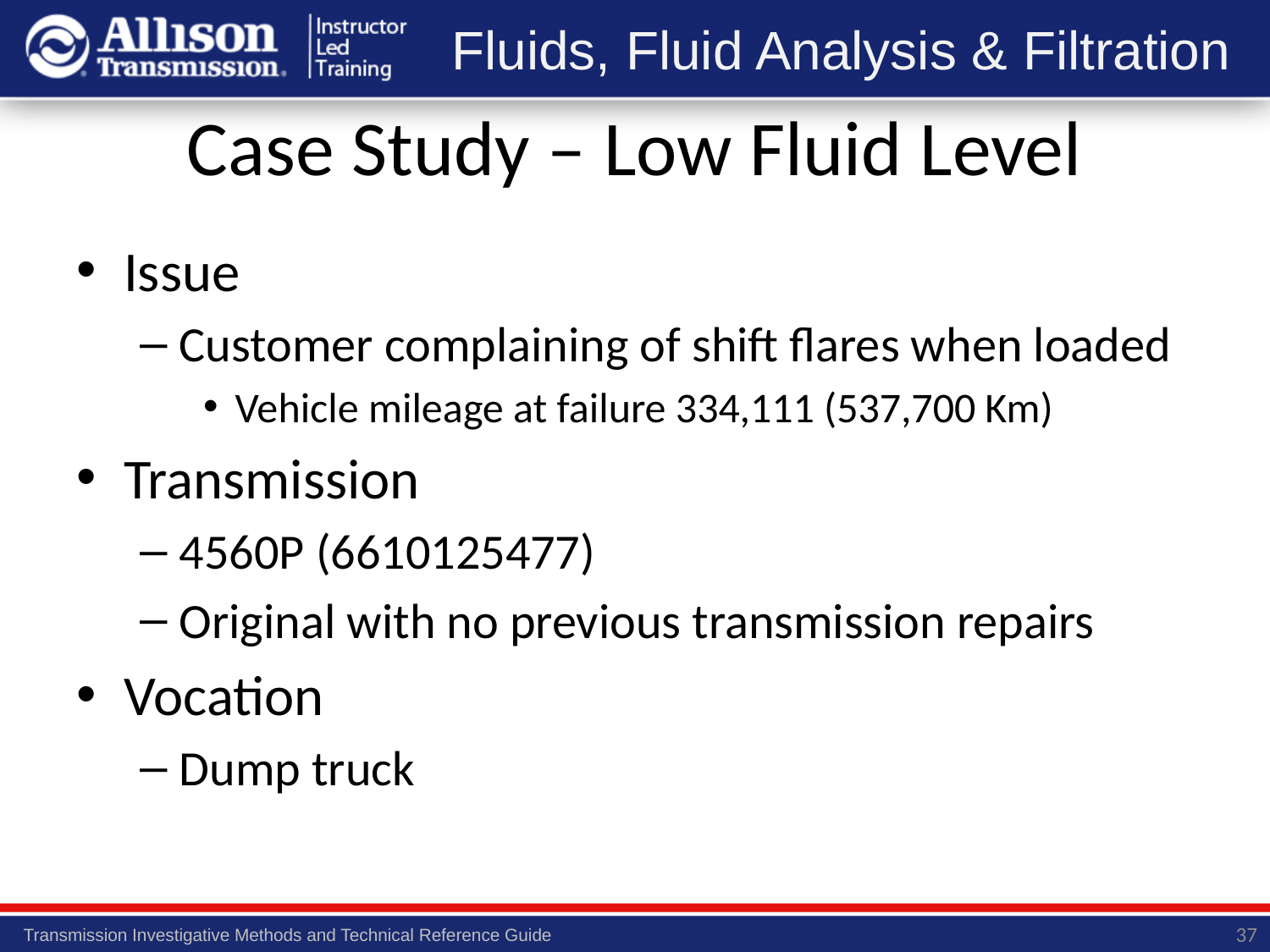

# Case Study – Low Fluid Level
Issue
Customer complaining of shift flares when loaded
Vehicle mileage at failure 334,111 (537,700 Km)
Transmission
4560P (6610125477)
Original with no previous transmission repairs
Vocation
Dump truck

37